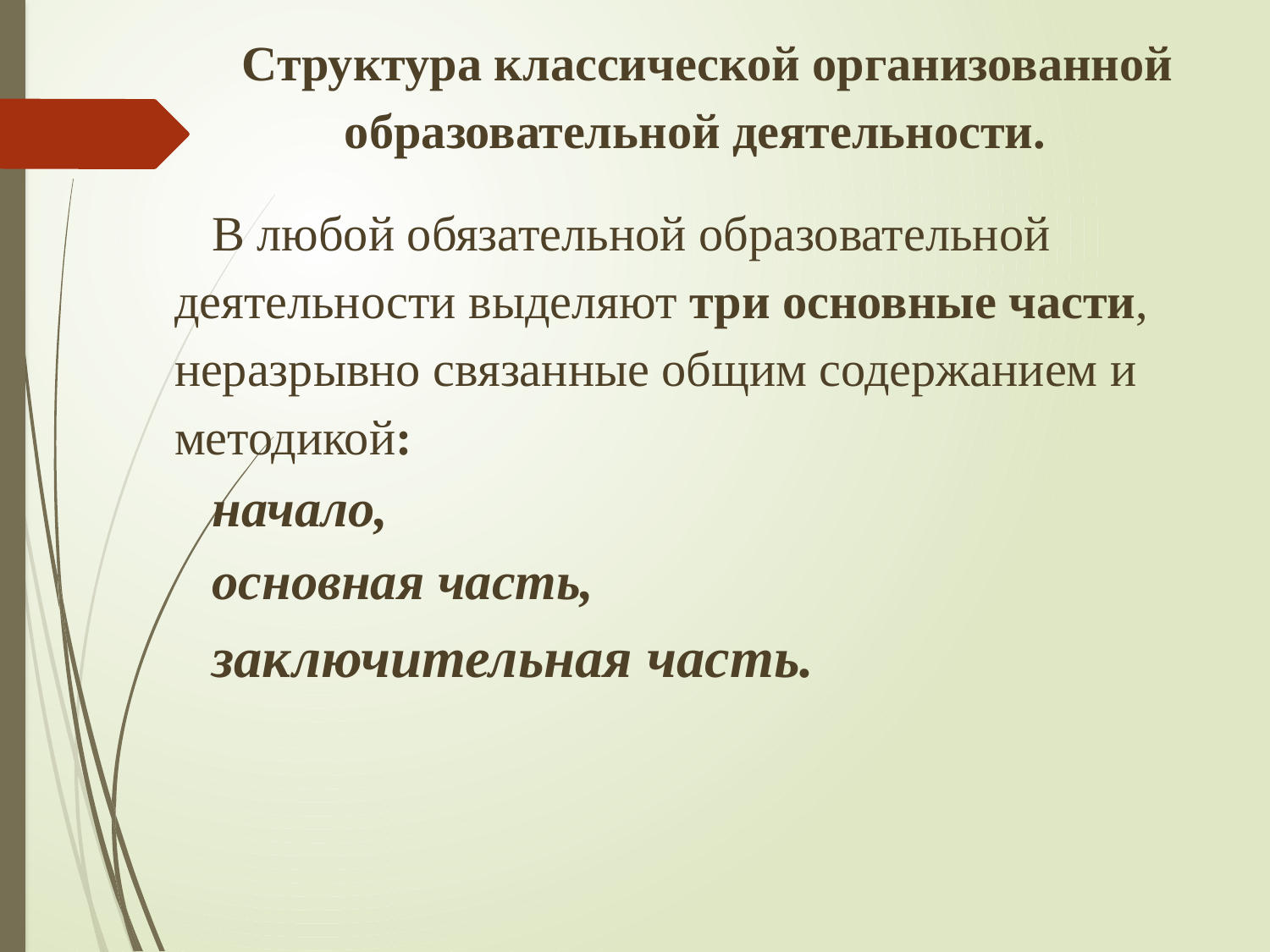

Структура классической организованной образовательной деятельности.
В любой обязательной образовательной деятельности выделяют три основные части, неразрывно связанные общим содержанием и методикой:
начало,
основная часть,
заключительная часть.